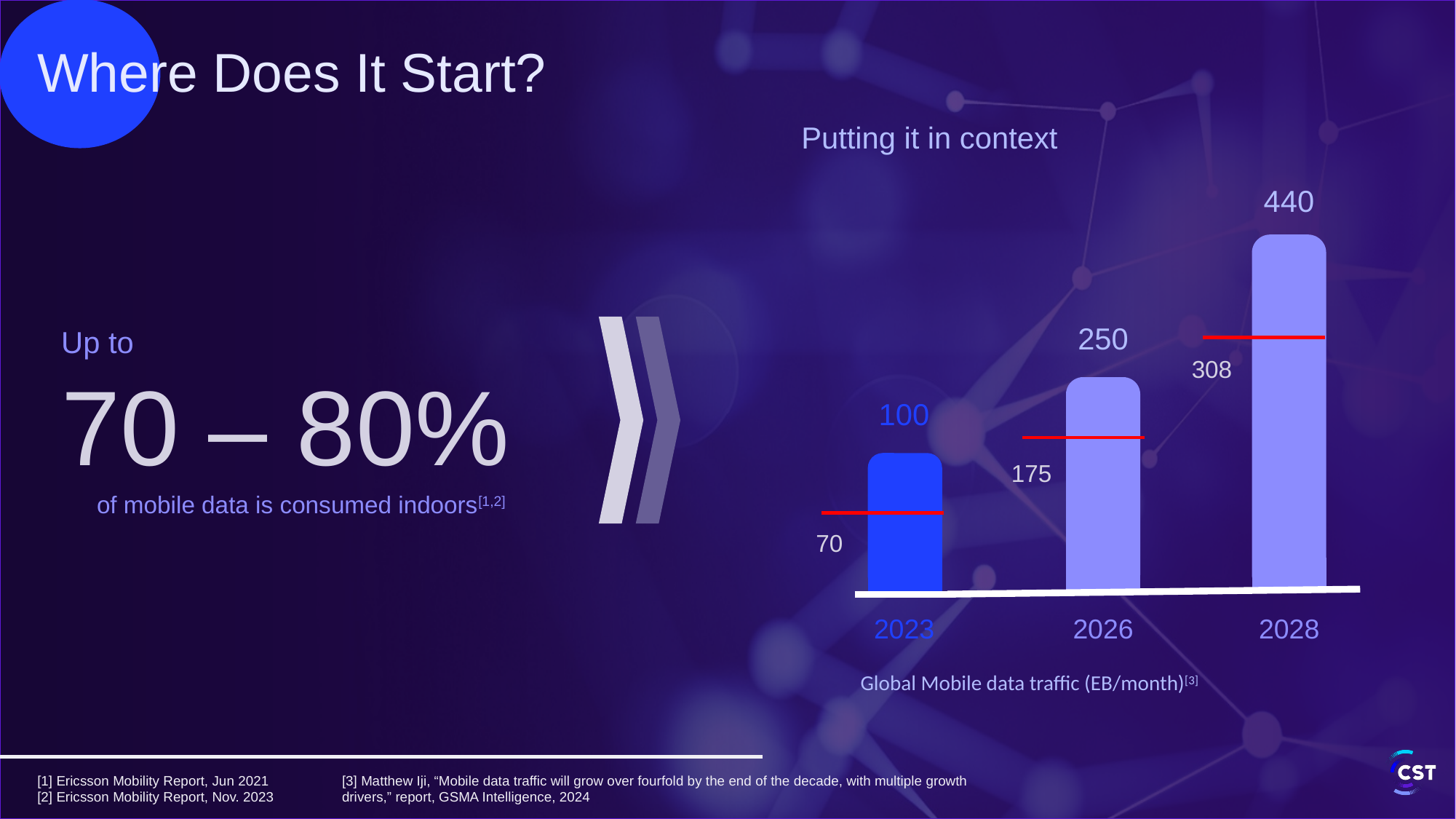

# Where Does It Start?
Putting it in context
440

250

Up to

308
70 – 80%

100
175

of mobile data is consumed indoors[1,2]
70
2023
2026
2028
Global Mobile data traffic (EB/month)[3]
[3] Matthew Iji, “Mobile data traffic will grow over fourfold by the end of the decade, with multiple growth drivers,” report, GSMA Intelligence, 2024
[1] Ericsson Mobility Report, Jun 2021
[2] Ericsson Mobility Report, Nov. 2023